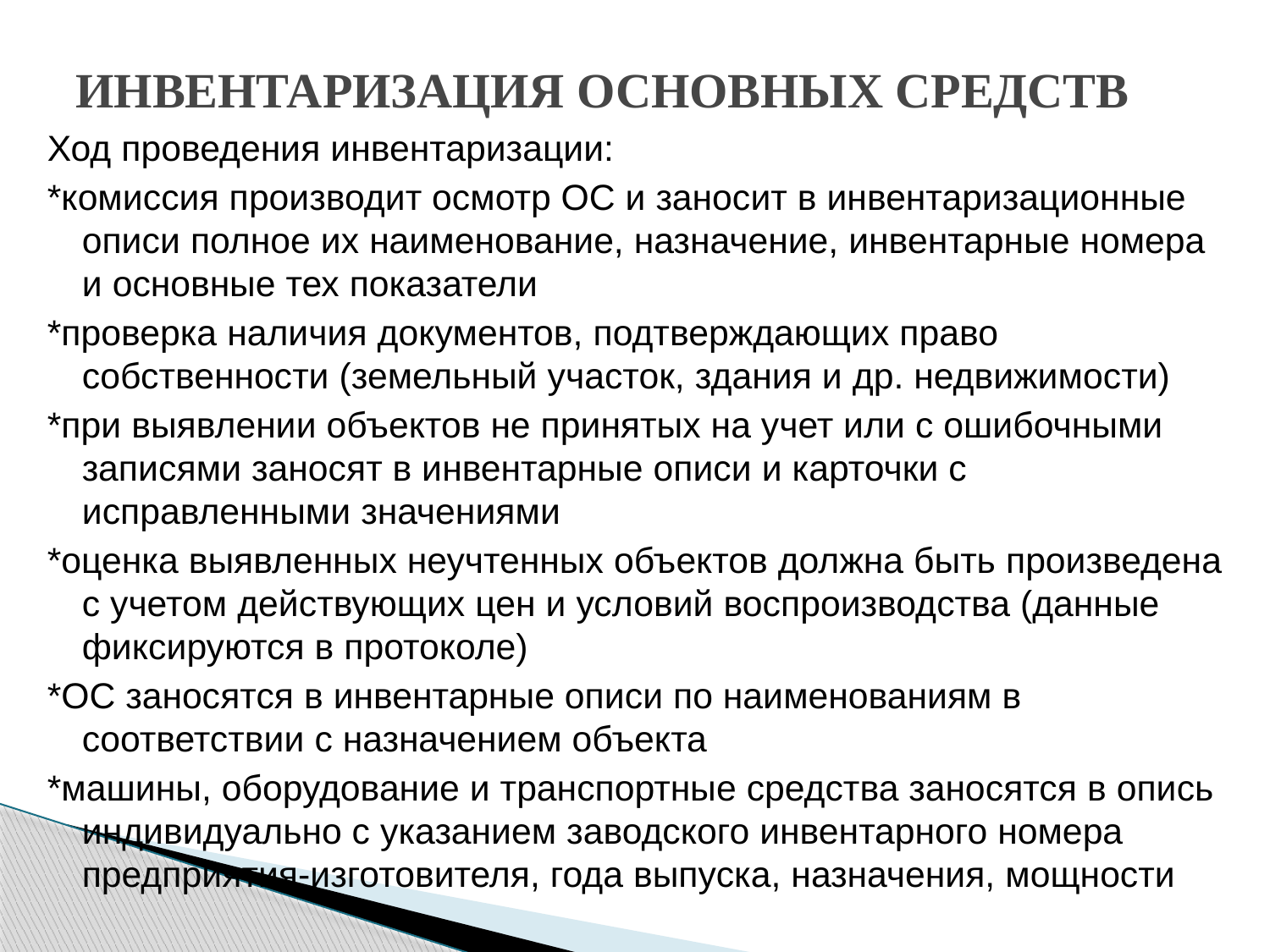

# ИНВЕНТАРИЗАЦИЯ ОСНОВНЫХ СРЕДСТВ
Ход проведения инвентаризации:
*комиссия производит осмотр ОС и заносит в инвентаризационные описи полное их наименование, назначение, инвентарные номера и основные тех показатели
*проверка наличия документов, подтверждающих право собственности (земельный участок, здания и др. недвижимости)
*при выявлении объектов не принятых на учет или с ошибочными записями заносят в инвентарные описи и карточки с исправленными значениями
*оценка выявленных неучтенных объектов должна быть произведена с учетом действующих цен и условий воспроизводства (данные фиксируются в протоколе)
*ОС заносятся в инвентарные описи по наименованиям в соответствии с назначением объекта
*машины, оборудование и транспортные средства заносятся в опись индивидуально с указанием заводского инвентарного номера предприятия-изготовителя, года выпуска, назначения, мощности